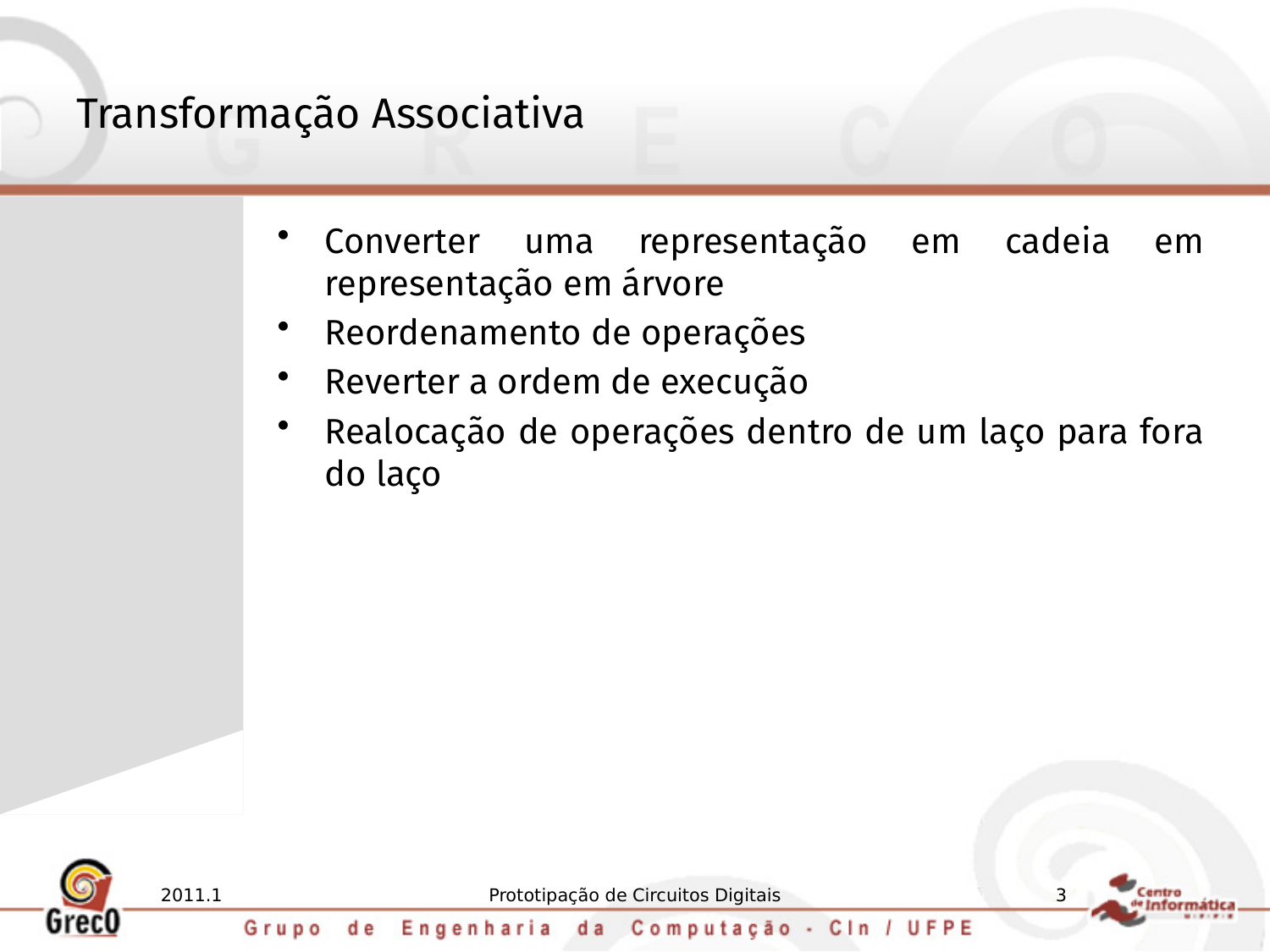

# Transformação Associativa
Converter uma representação em cadeia em representação em árvore
Reordenamento de operações
Reverter a ordem de execução
Realocação de operações dentro de um laço para fora do laço

2011.1
Prototipação de Circuitos Digitais
3